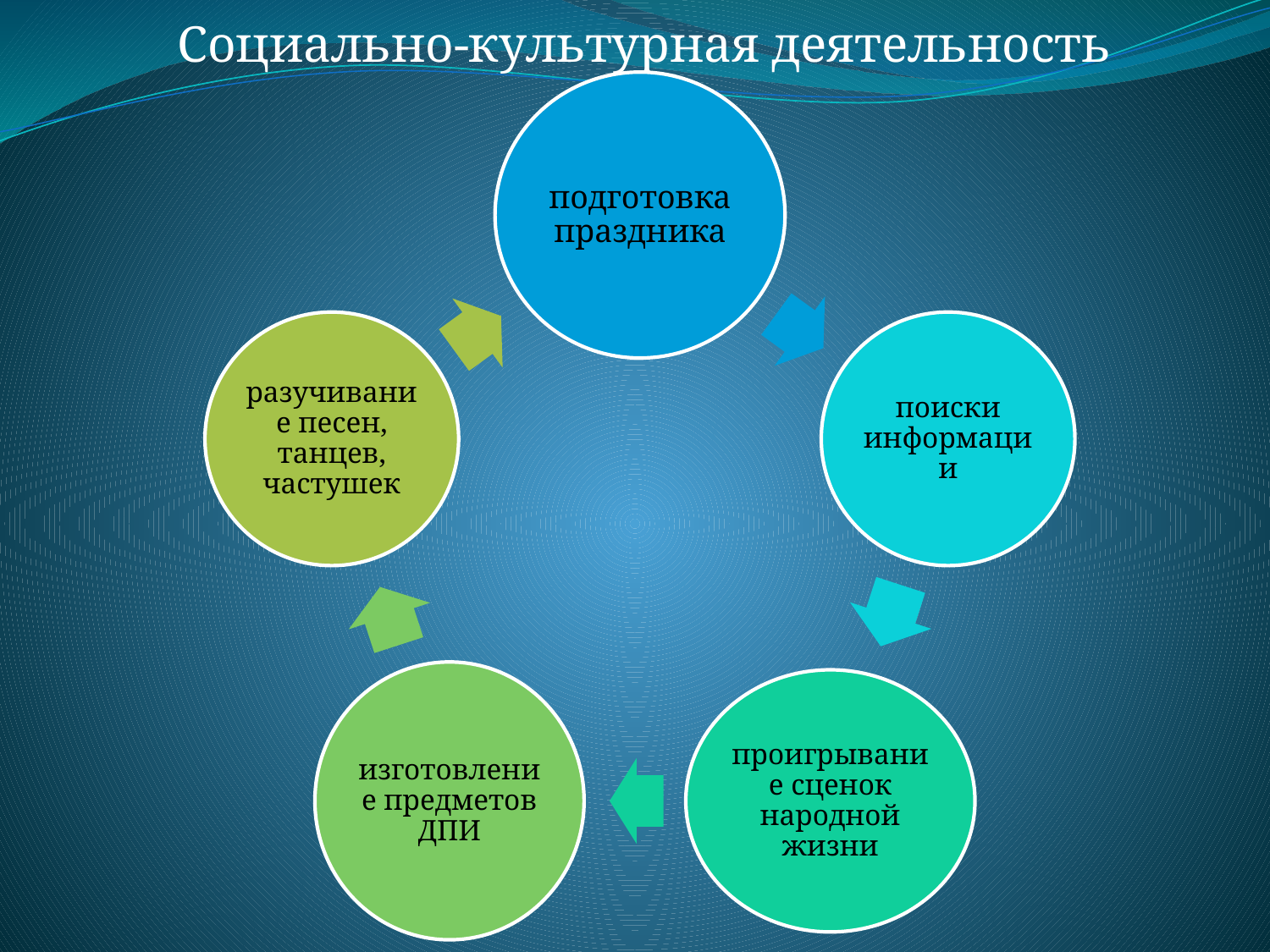

Социально-культурная деятельность
подготовка праздника

поиски информации

проигрывание сценок народной жизни

изготовление предметов ДПИ

разучивание песен, танцев, частушек